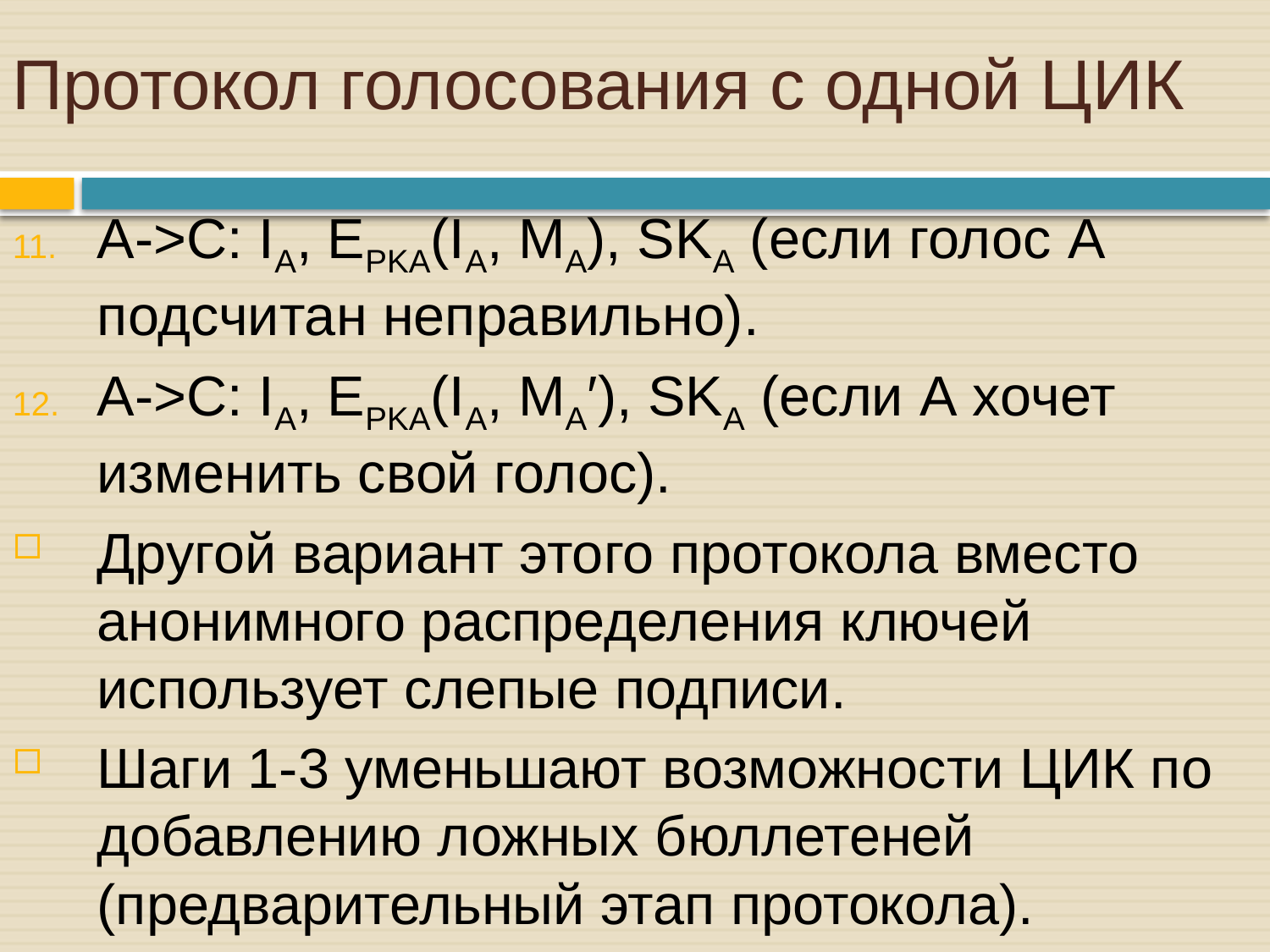

# Протокол голосования с одной ЦИК
A->C: IA, EPKA(IA, MA), SKA (если голос A подсчитан неправильно).
A->C: IA, EPKA(IA, MA′), SKA (если A хочет изменить свой голос).
Другой вариант этого протокола вместо анонимного распределения ключей использует слепые подписи.
Шаги 1-3 уменьшают возможности ЦИК по добавлению ложных бюллетеней (предварительный этап протокола).